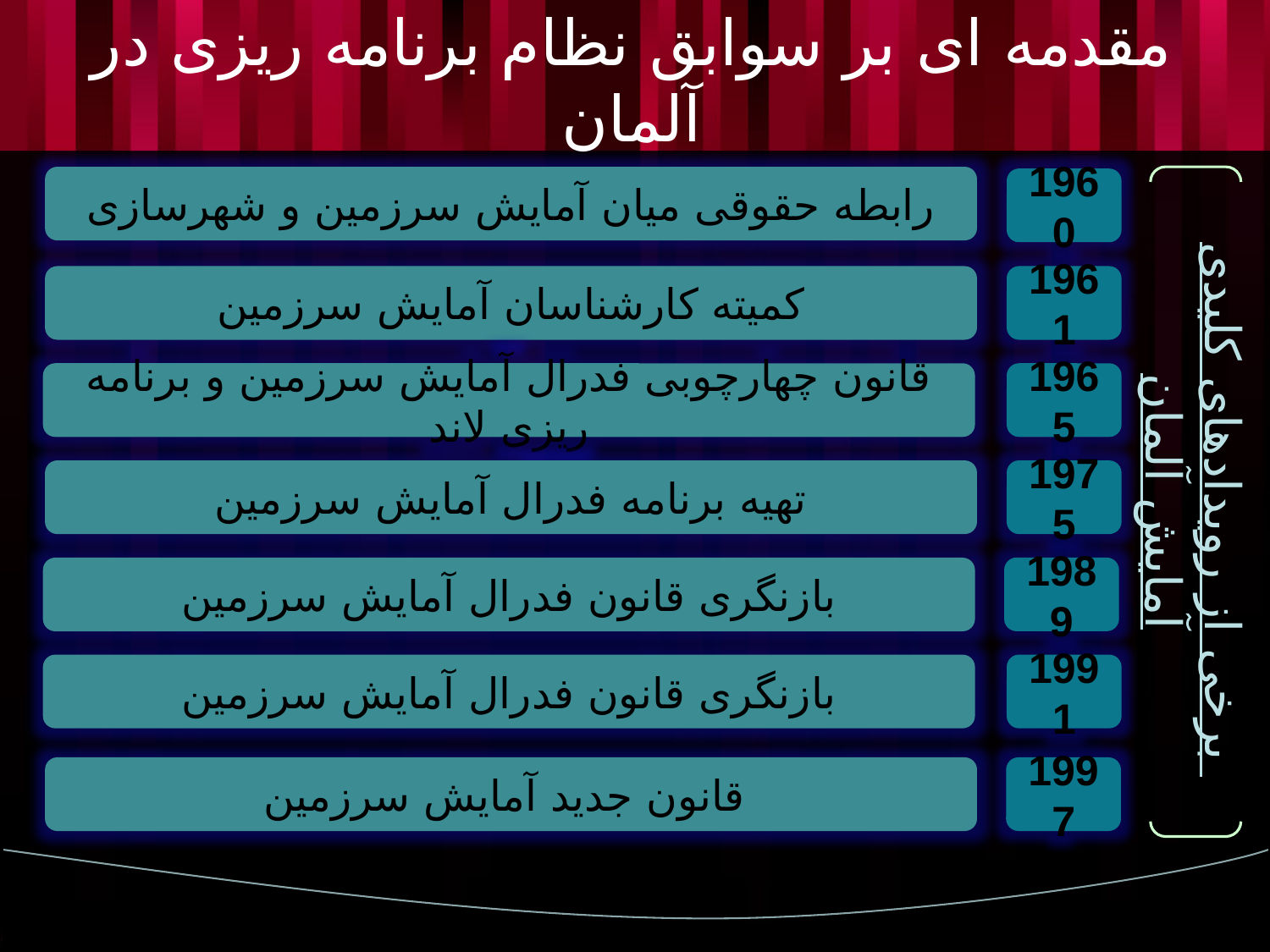

# مقدمه ای بر سوابق نظام برنامه ریزی در آلمان
رابطه حقوقی میان آمایش سرزمین و شهرسازی
1960
کمیته کارشناسان آمایش سرزمین
1961
قانون چهارچوبی فدرال آمایش سرزمین و برنامه ریزی لاند
1965
برخی از رویدادهای کلیدی آمایش آلمان
تهیه برنامه فدرال آمایش سرزمین
1975
1989
بازنگری قانون فدرال آمایش سرزمین
بازنگری قانون فدرال آمایش سرزمین
1991
قانون جدید آمایش سرزمین
1997